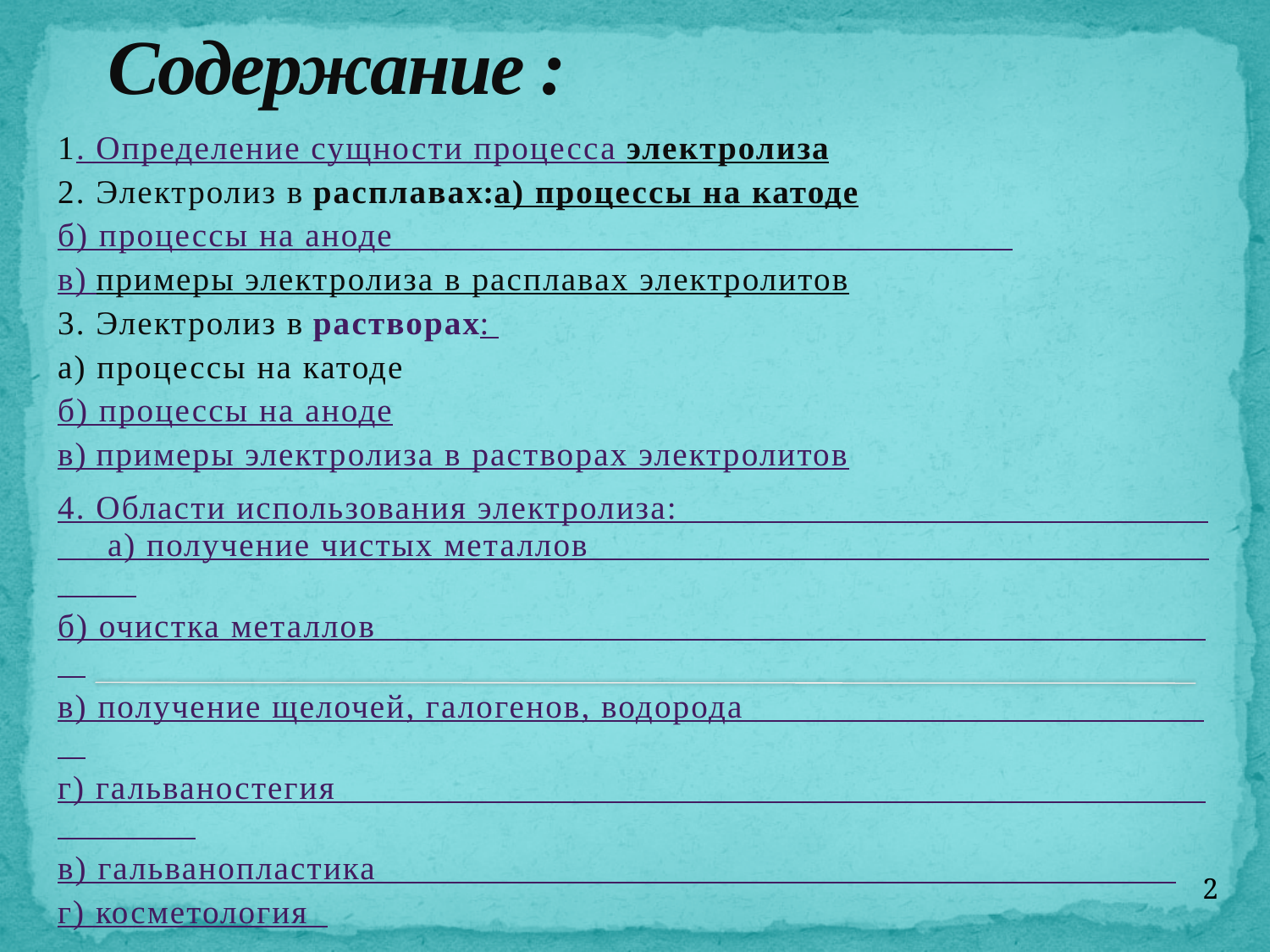

# Содержание :
1. Определение сущности процесса электролиза
2. Электролиз в расплавах:
а) процессы на катоде
б) процессы на аноде
в) примеры электролиза в расплавах электролитов
3. Электролиз в растворах:
а) процессы на катоде
б) процессы на аноде
в) примеры электролиза в растворах электролитов
4. Области использования электролиза:                                                          а) получение чистых металлов                                                                      б) очистка металлов                                                                                      в) получение щелочей, галогенов, водорода                                                 г) гальваностегия                                                                                                     в) гальванопластика                                                                                г) косметология
5. Тест по теме «Электролиз»
6. Домашнее задание
7.Список использованной литературы и Интернет-ресурсов

2